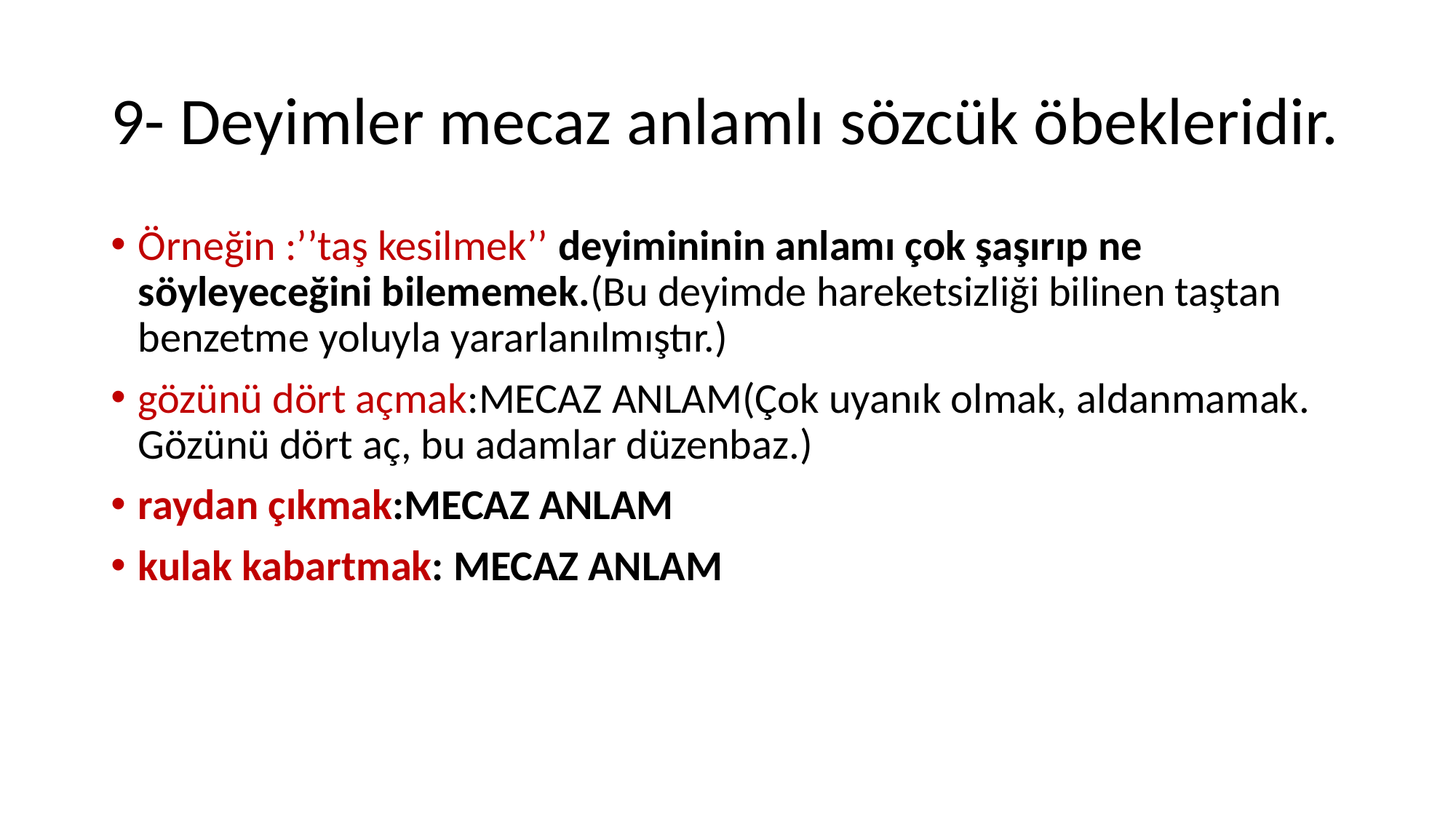

# 9- Deyimler mecaz anlamlı sözcük öbekleridir.
Örneğin :’’taş kesilmek’’ deyimininin anlamı çok şaşırıp ne söyleyeceğini bilememek.(Bu deyimde hareketsizliği bilinen taştan benzetme yoluyla yararlanılmıştır.)
gözünü dört açmak:MECAZ ANLAM(Çok uyanık olmak, aldanmamak. Gözünü dört aç, bu adamlar düzenbaz.)
raydan çıkmak:MECAZ ANLAM
kulak kabartmak: MECAZ ANLAM